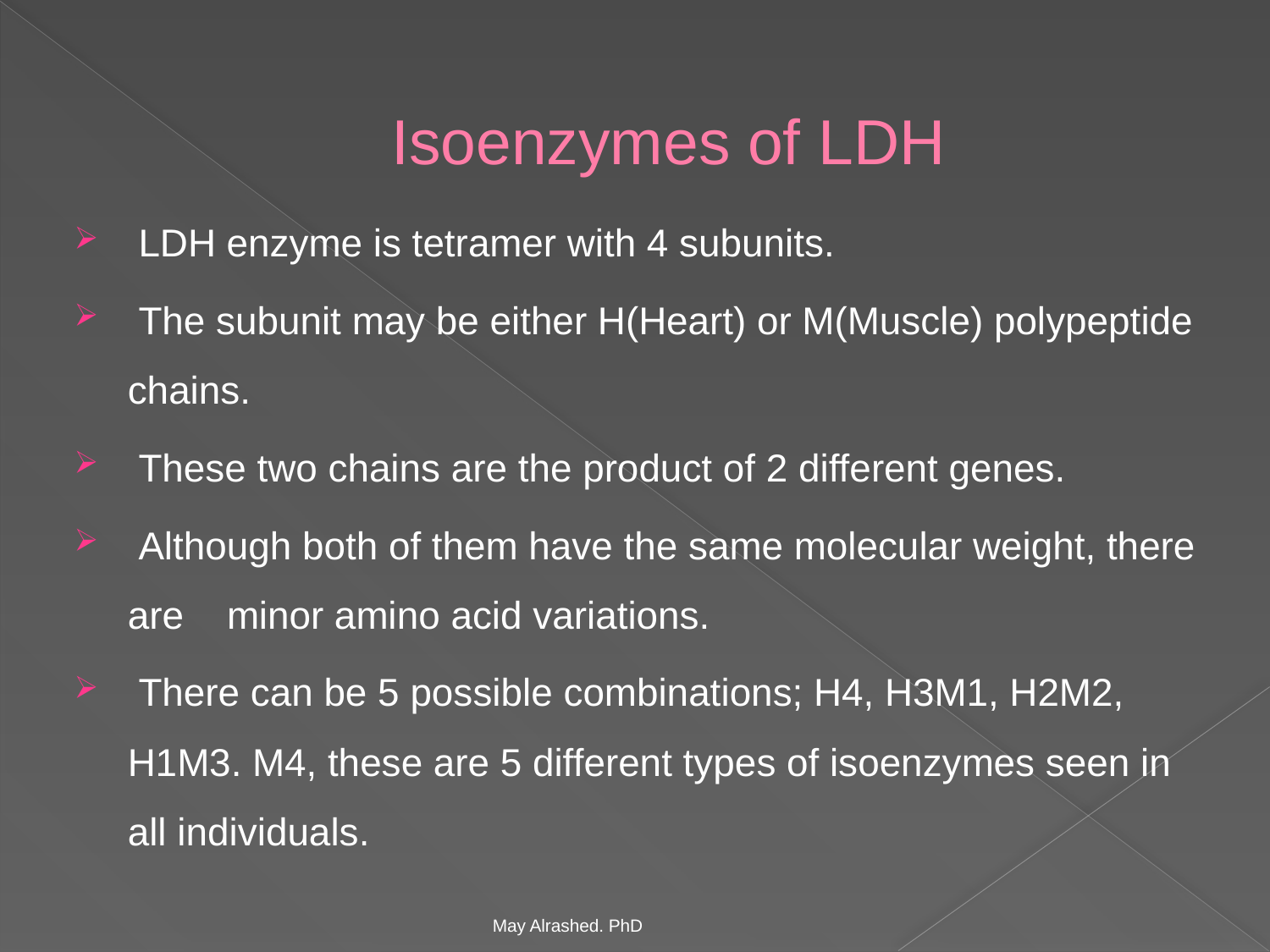

# Isoenzymes of LDH
 LDH enzyme is tetramer with 4 subunits.
 The subunit may be either H(Heart) or M(Muscle) polypeptide chains.
 These two chains are the product of 2 different genes.
 Although both of them have the same molecular weight, there are    minor amino acid variations.
 There can be 5 possible combinations; H4, H3M1, H2M2, H1M3. M4, these are 5 different types of isoenzymes seen in all individuals.

May Alrashed. PhD